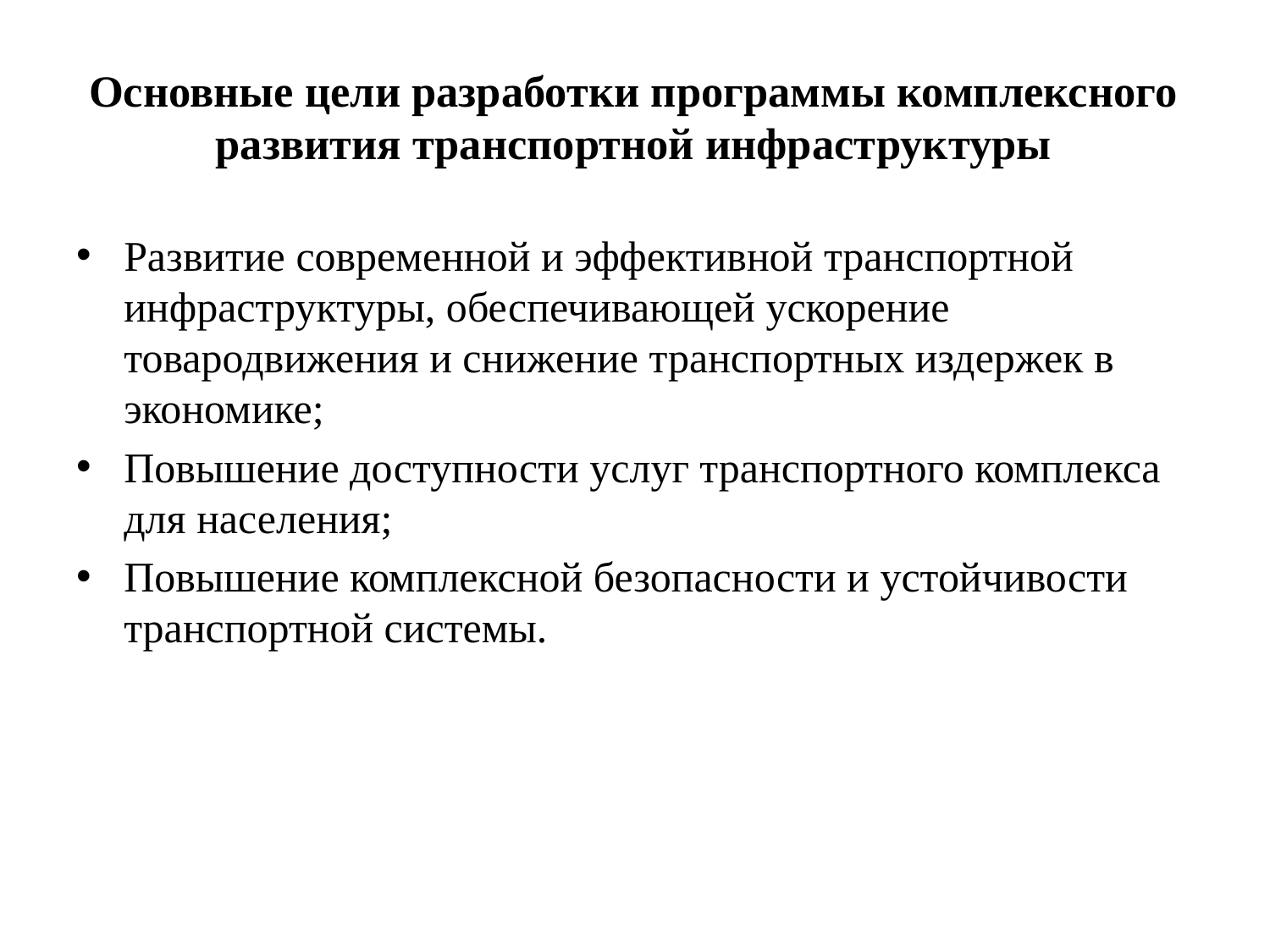

# Основные цели разработки программы комплексного развития транспортной инфраструктуры
Развитие современной и эффективной транспортной инфраструктуры, обеспечивающей ускорение товародвижения и снижение транспортных издержек в экономике;
Повышение доступности услуг транспортного комплекса для населения;
Повышение комплексной безопасности и устойчивости транспортной системы.